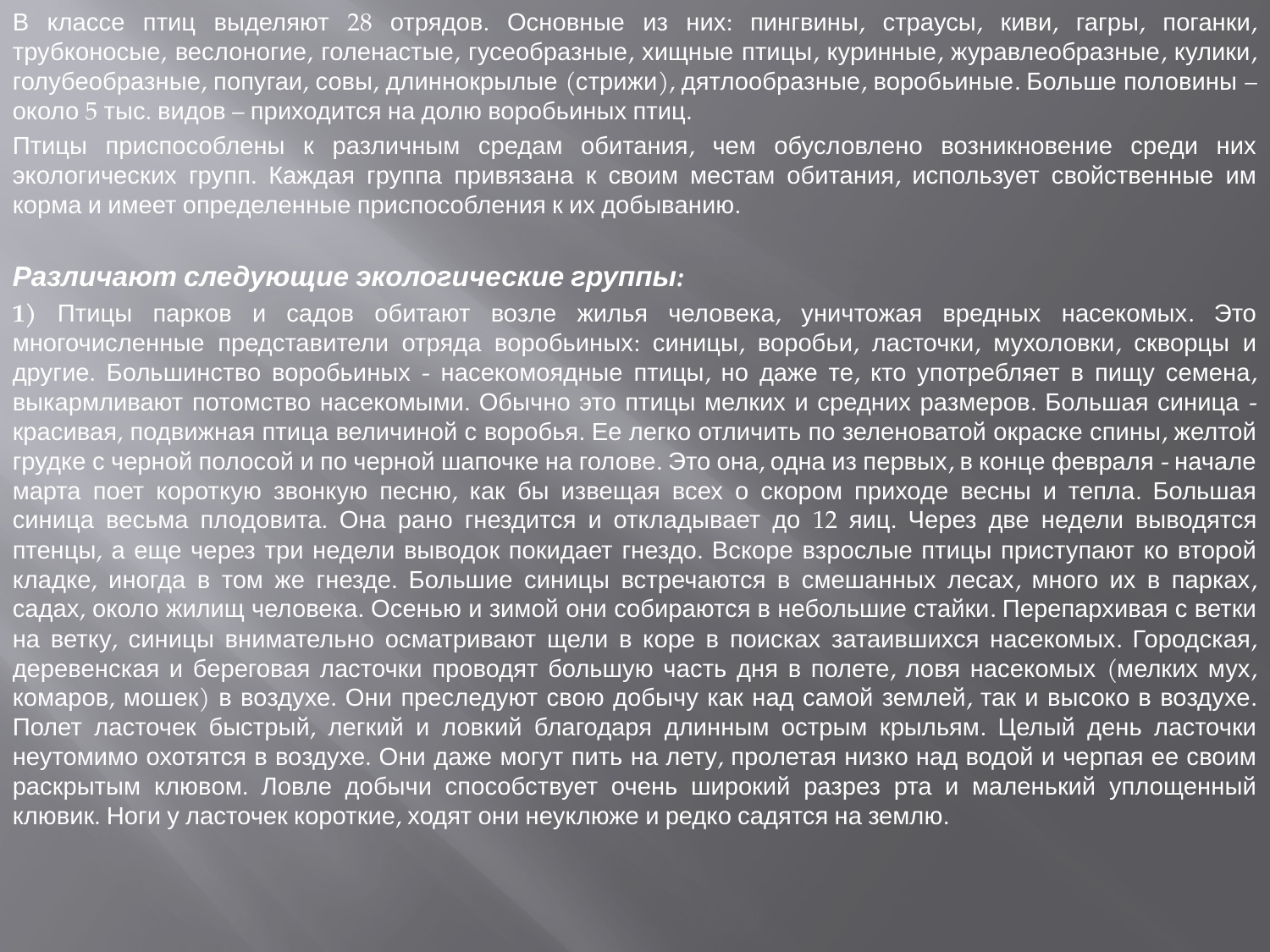

В классе птиц выделяют 28 отрядов. Основные из них: пингвины, страусы, киви, гагры, поганки, трубконосые, веслоногие, голенастые, гусеобразные, хищные птицы, куринные, журавлеобразные, кулики, голубеобразные, попугаи, совы, длиннокрылые (стрижи), дятлообразные, воробьиные. Больше половины – около 5 тыс. видов – приходится на долю воробьиных птиц.
Птицы приспособлены к различным средам обитания, чем обусловлено возникновение среди них экологических групп. Каждая группа привязана к своим местам обитания, использует свойственные им корма и имеет определенные приспособления к их добыванию.

Различают следующие экологические группы:
1) Птицы парков и садов обитают возле жилья человека, уничтожая вредных насекомых. Это многочисленные представители отряда воробьиных: синицы, воробьи, ласточки, мухоловки, скворцы и другие. Большинство воробьиных - насекомоядные птицы, но даже те, кто употребляет в пищу семена, выкармливают потомство насекомыми. Обычно это птицы мелких и средних размеров. Большая синица - красивая, подвижная птица величиной с воробья. Ее легко отличить по зеленоватой окраске спины, желтой грудке с черной полосой и по черной шапочке на голове. Это она, одна из первых, в конце февраля - начале марта поет короткую звонкую песню, как бы извещая всех о скором приходе весны и тепла. Большая синица весьма плодовита. Она рано гнездится и откладывает до 12 яиц. Через две недели выводятся птенцы, а еще через три недели выводок покидает гнездо. Вскоре взрослые птицы приступают ко второй кладке, иногда в том же гнезде. Большие синицы встречаются в смешанных лесах, много их в парках, садах, около жилищ человека. Осенью и зимой они собираются в небольшие стайки. Перепархивая с ветки на ветку, синицы внимательно осматривают щели в коре в поисках затаившихся насекомых. Городская, деревенская и береговая ласточки проводят большую часть дня в полете, ловя насекомых (мелких мух, комаров, мошек) в воздухе. Они преследуют свою добычу как над самой землей, так и высоко в воздухе. Полет ласточек быстрый, легкий и ловкий благодаря длинным острым крыльям. Целый день ласточки неутомимо охотятся в воздухе. Они даже могут пить на лету, пролетая низко над водой и черпая ее своим раскрытым клювом. Ловле добычи способствует очень широкий разрез рта и маленький уплощенный клювик. Ноги у ласточек короткие, ходят они неуклюже и редко садятся на землю.